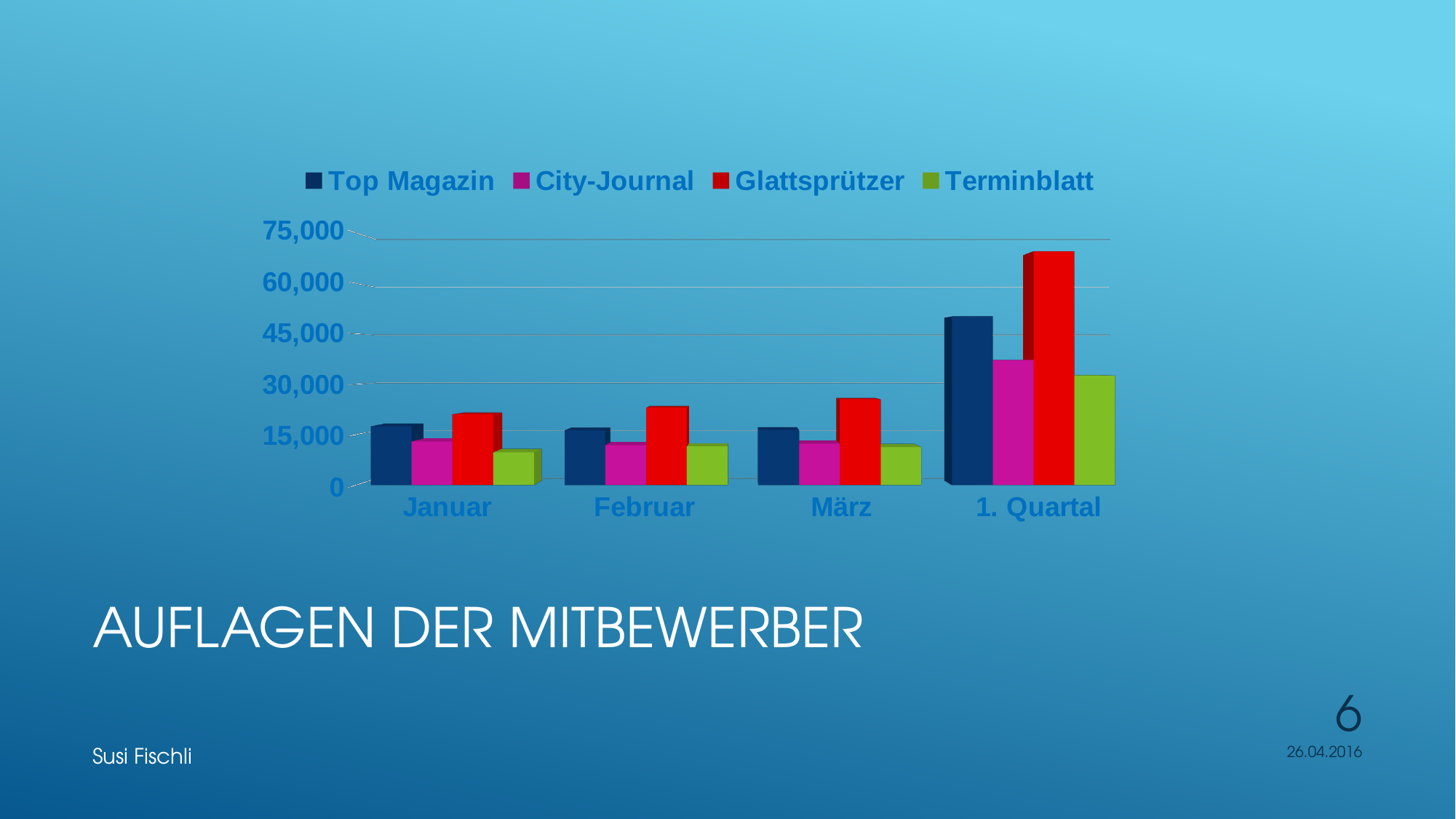

[unsupported chart]

# Auflagen der Mitbewerber
6
Susi Fischli
26.04.2016